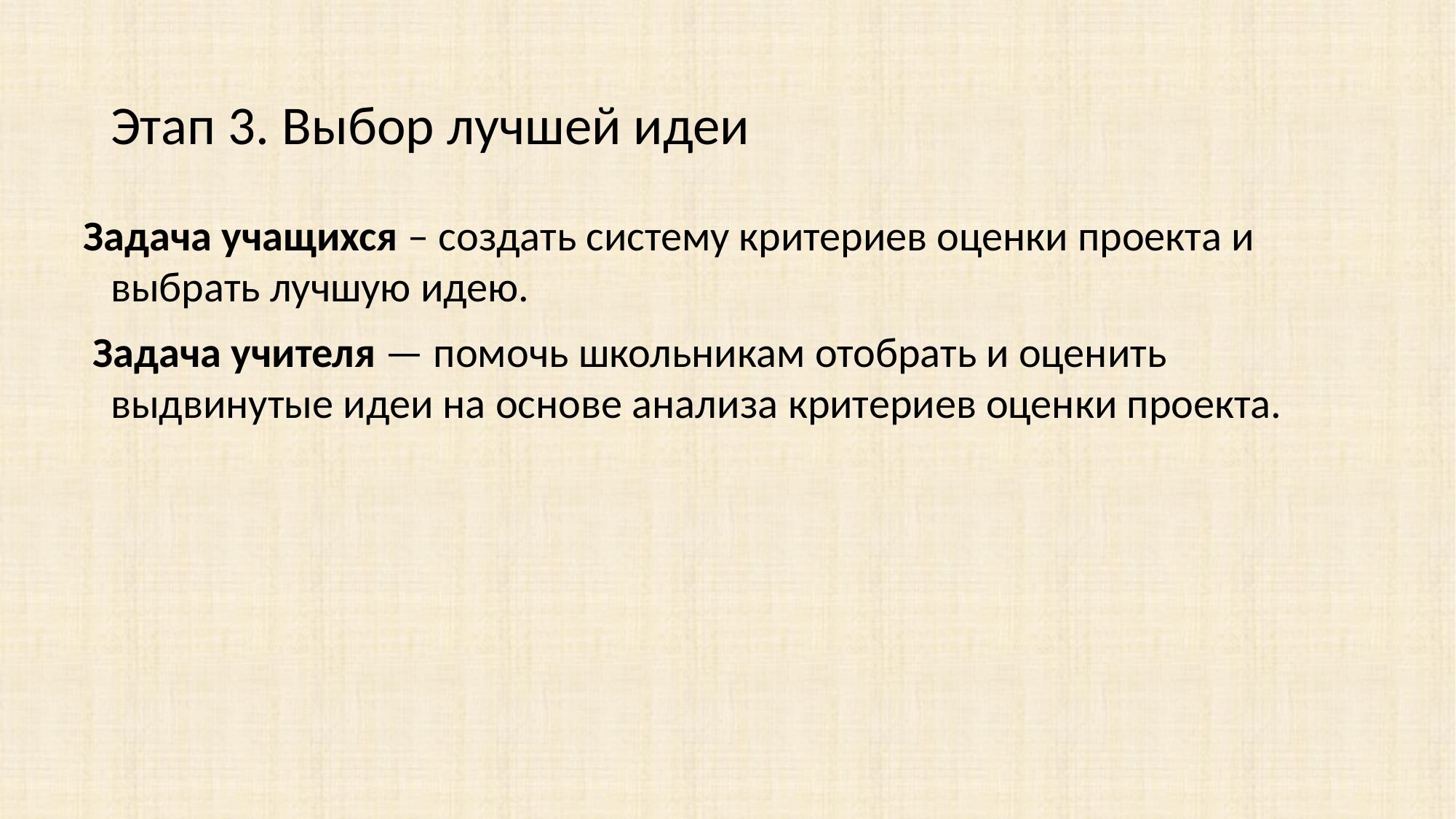

Этап 3. Выбор лучшей идеи
Задача учащихся – создать систему критериев оценки проекта и выбрать лучшую идею.
 Задача учителя — помочь школьникам отобрать и оценить выдвинутые идеи на основе анализа критериев оценки проекта.